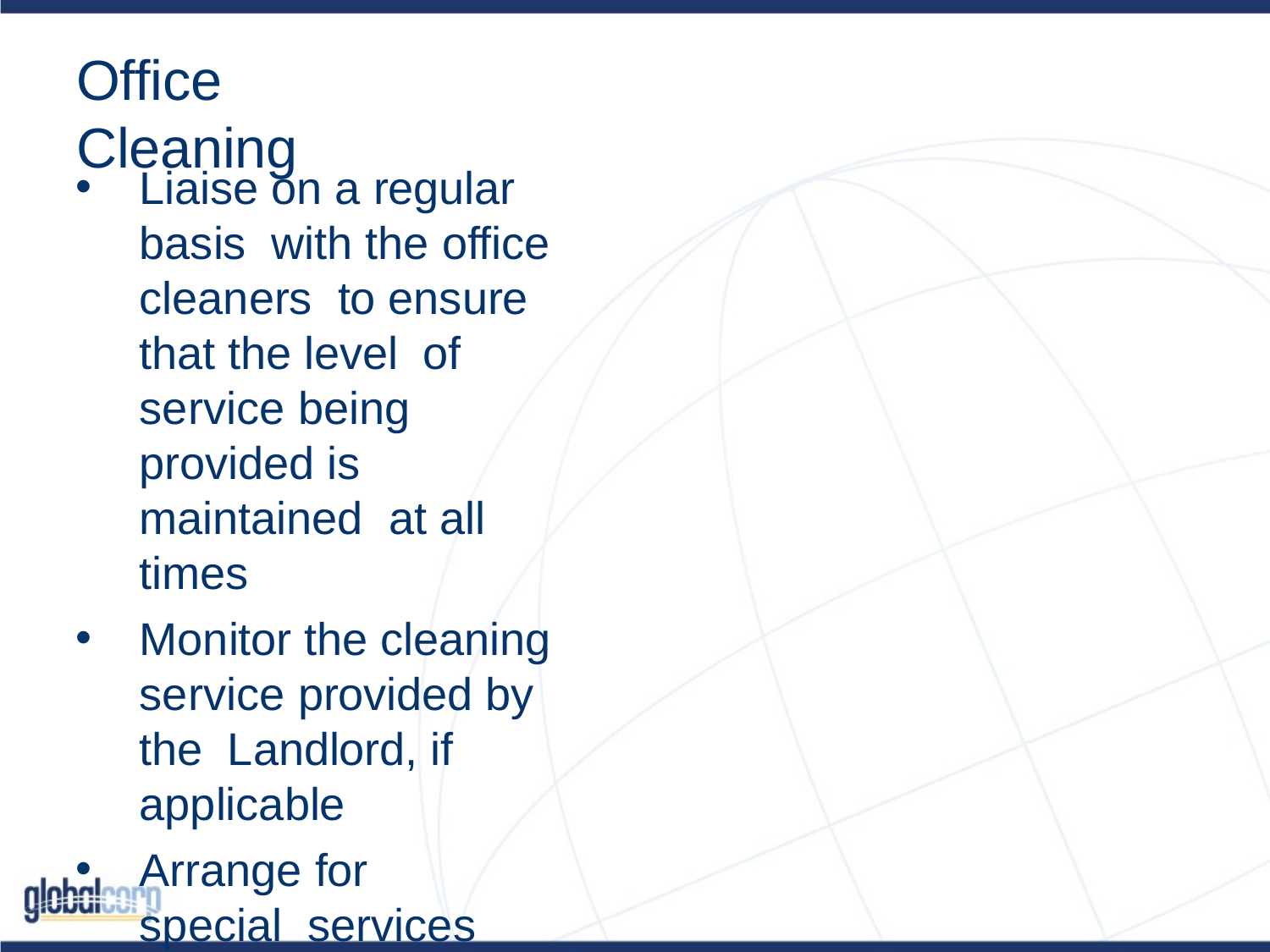

# Office Cleaning
Liaise on a regular basis  with the office cleaners  to ensure that the level  of service being  provided is maintained  at all times
Monitor the cleaning  service provided by the  Landlord, if applicable
Arrange for special  services for items  outside of contract